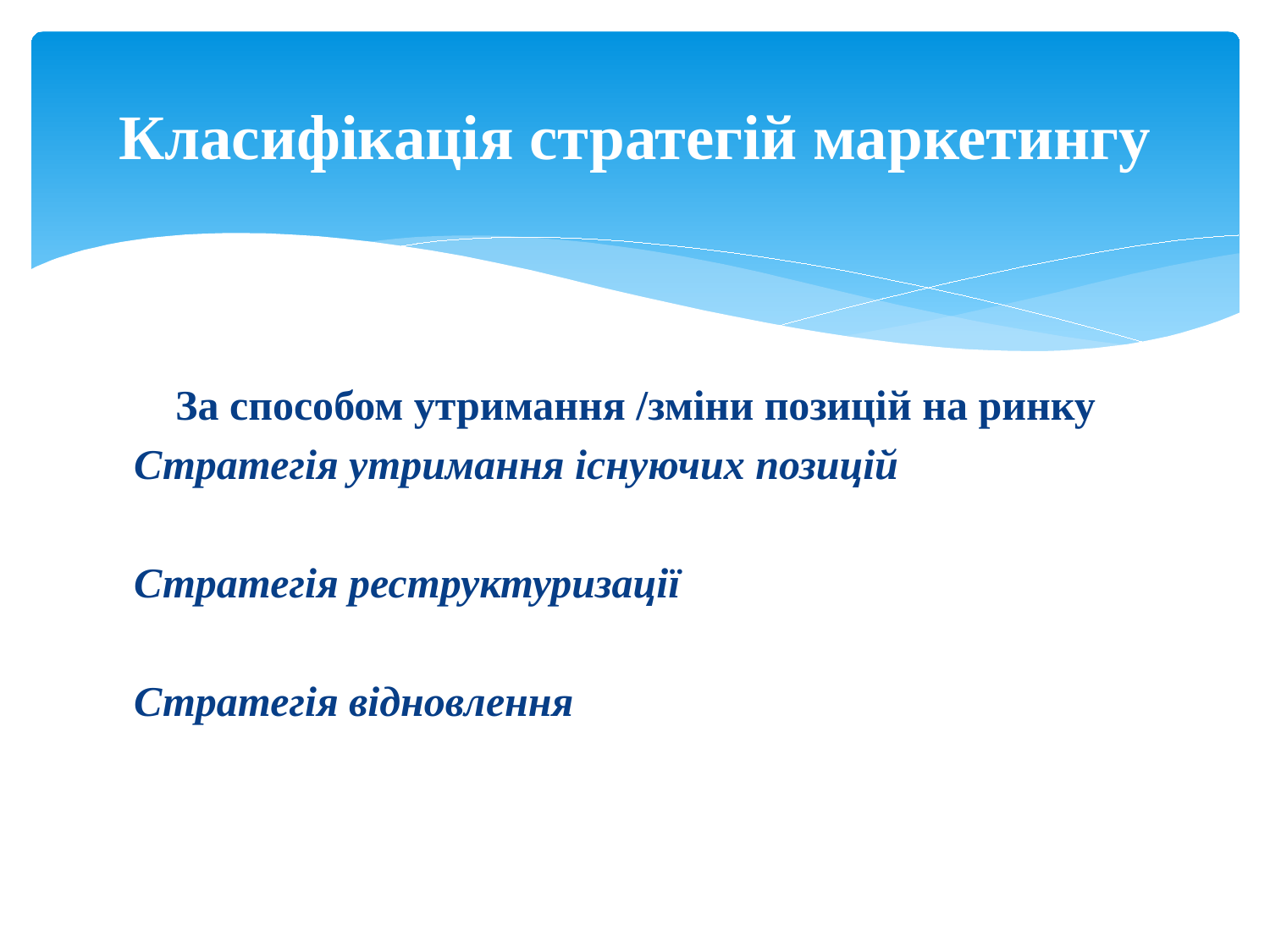

# Класифікація стратегій маркетингу
За способом утримання /зміни позицій на ринку
Стратегія утримання існуючих позицій

Стратегія реструктуризації

Стратегія відновлення